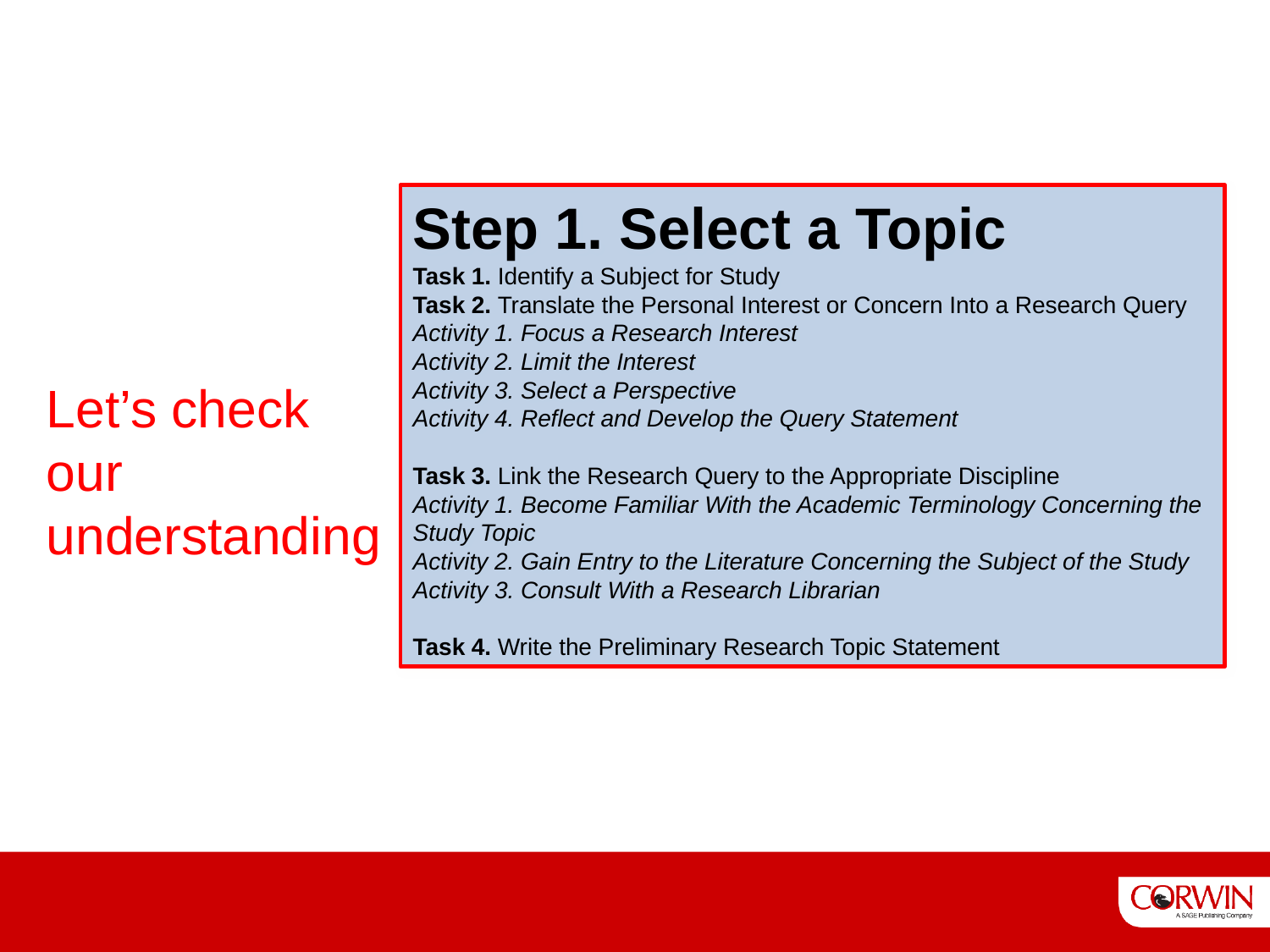

Step 1. Select a Topic
Task 1. Identify a Subject for Study
Task 2. Translate the Personal Interest or Concern Into a Research Query
Activity 1. Focus a Research Interest
Activity 2. Limit the Interest
Activity 3. Select a Perspective
Activity 4. Reflect and Develop the Query Statement

Task 3. Link the Research Query to the Appropriate Discipline
Activity 1. Become Familiar With the Academic Terminology Concerning the Study Topic
Activity 2. Gain Entry to the Literature Concerning the Subject of the Study
Activity 3. Consult With a Research Librarian

Task 4. Write the Preliminary Research Topic Statement
Let’s check our understanding